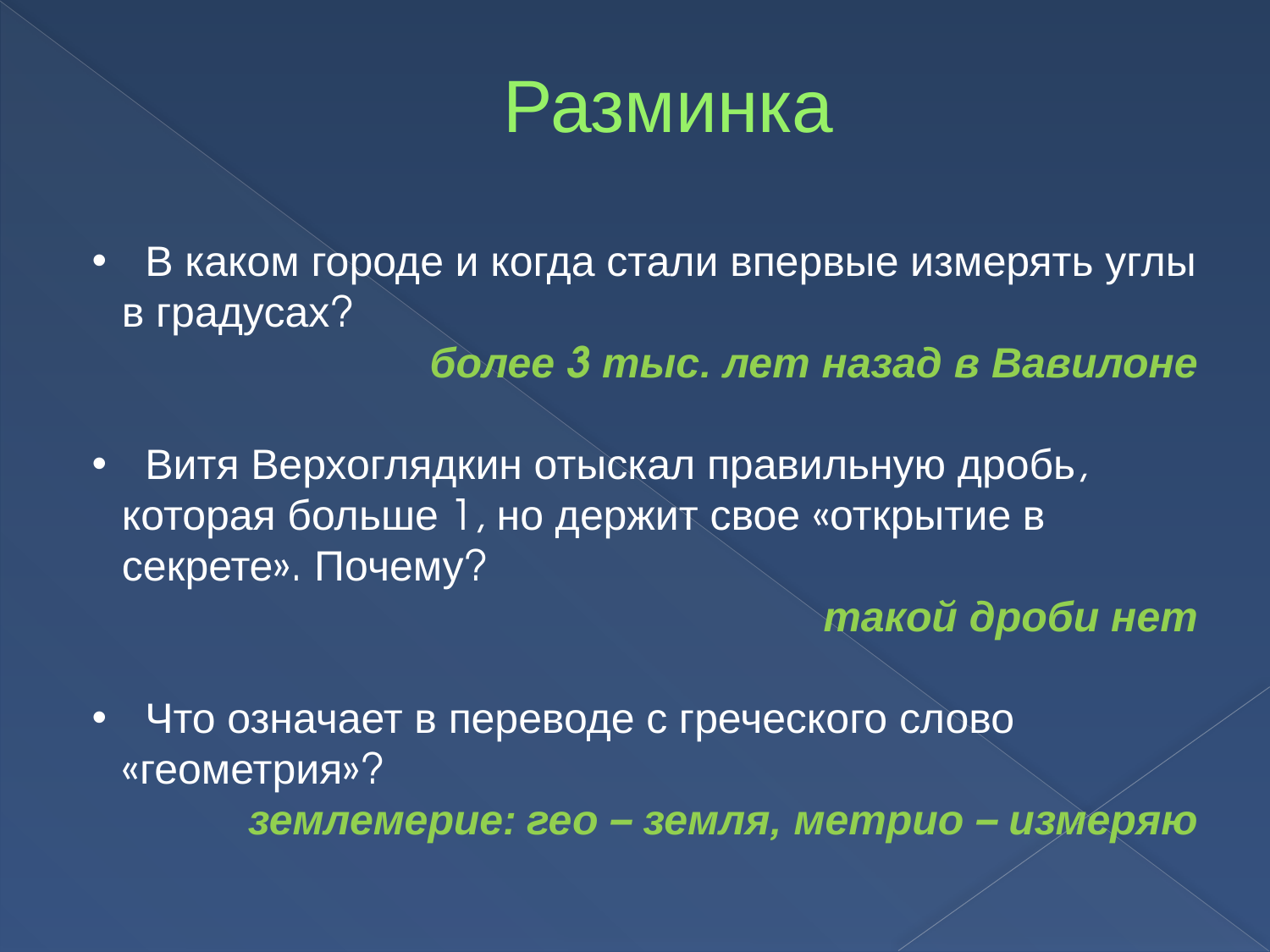

# Разминка
  В каком городе и когда стали впервые измерять углы в градусах?
более 3 тыс. лет назад в Вавилоне

  Витя Верхоглядкин отыскал правильную дробь, которая больше 1, но держит свое «открытие в секрете». Почему?
такой дроби нет

  Что означает в переводе с греческого слово «геометрия»?
землемерие: гео – земля, метрио – измеряю